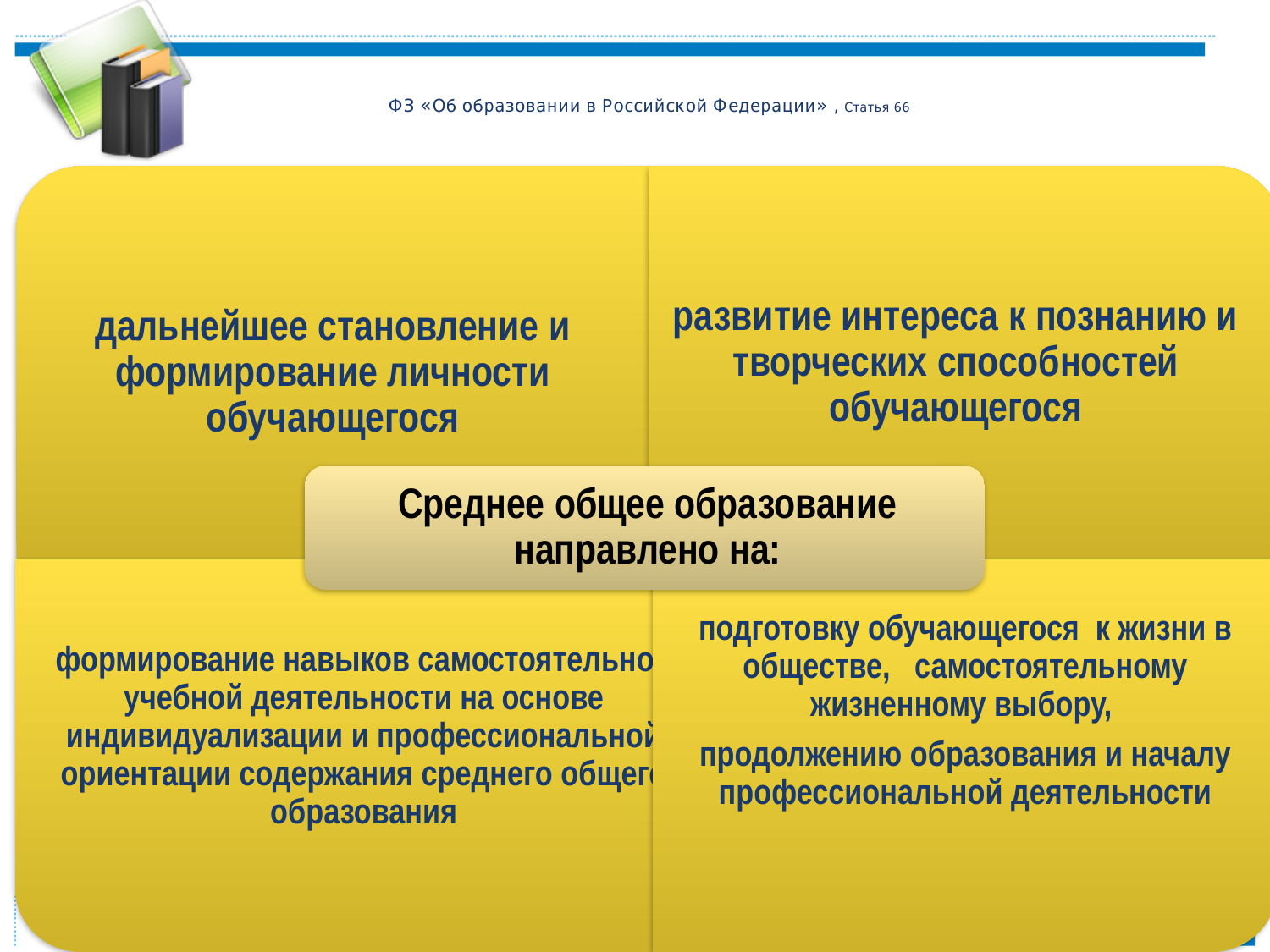

# ФЗ «Об образовании в Российской Федерации» , Статья 66
дальнейшее становление и формирование личности обучающегося
развитие интереса к познанию и творческих способностей обучающегося
формирование навыков самостоятельной учебной деятельности на основе индивидуализации и профессиональной ориентации содержания среднего общего образования

подготовку обучающегося  к жизни в обществе,   самостоятельному жизненному выбору,
продолжению образования и началу профессиональной деятельности

Среднее общее образование направлено на: